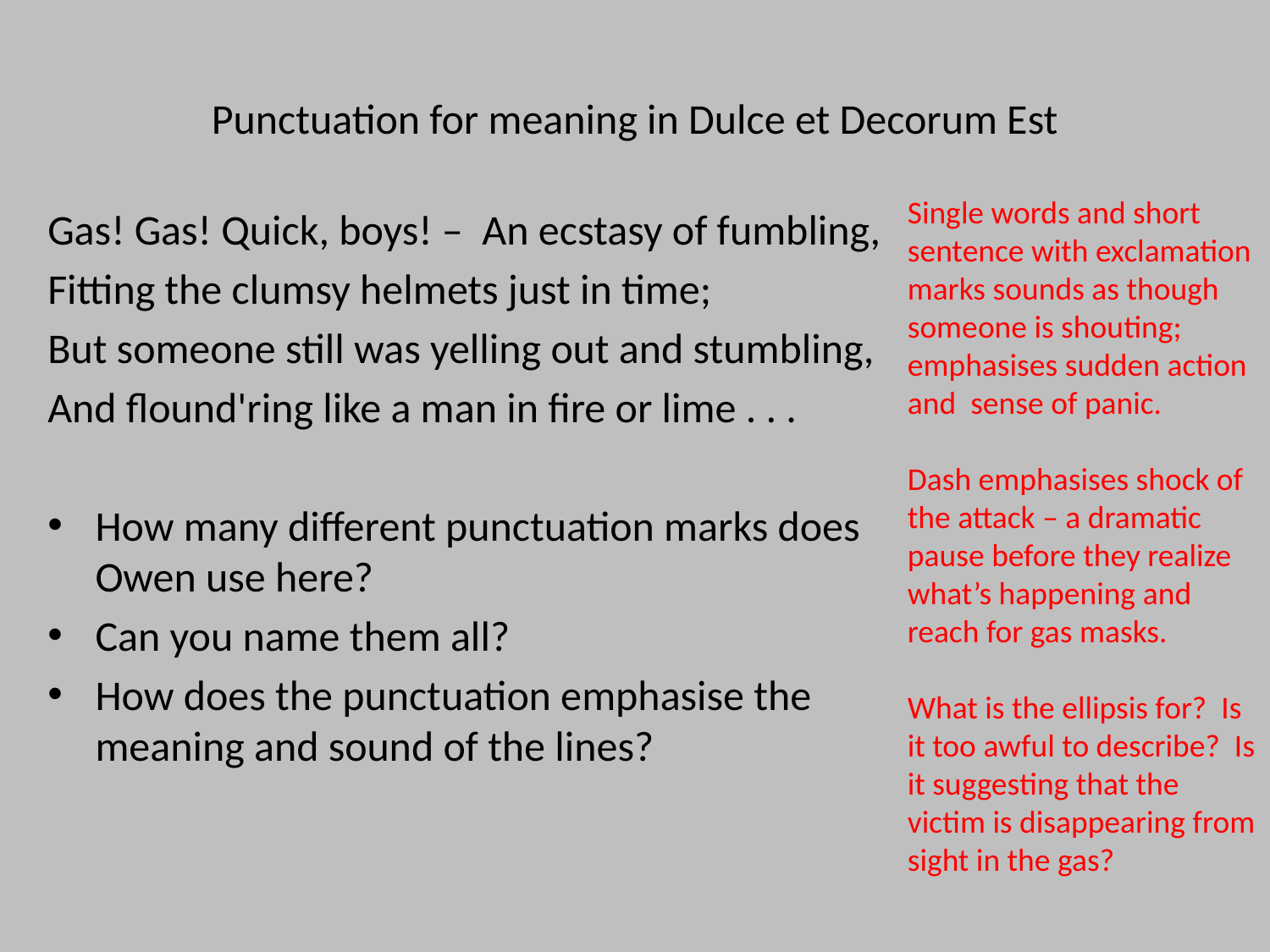

# Punctuation for meaning in Dulce et Decorum Est
Single words and short sentence with exclamation marks sounds as though someone is shouting; emphasises sudden action and  sense of panic.

Dash emphasises shock of the attack – a dramatic pause before they realize what’s happening and reach for gas masks.

What is the ellipsis for?  Is it too awful to describe?  Is it suggesting that the victim is disappearing from sight in the gas?

Gas! Gas! Quick, boys! –  An ecstasy of fumbling,
Fitting the clumsy helmets just in time;
But someone still was yelling out and stumbling,
And flound'ring like a man in fire or lime . . .

How many different punctuation marks does Owen use here?
Can you name them all?
How does the punctuation emphasise the meaning and sound of the lines?